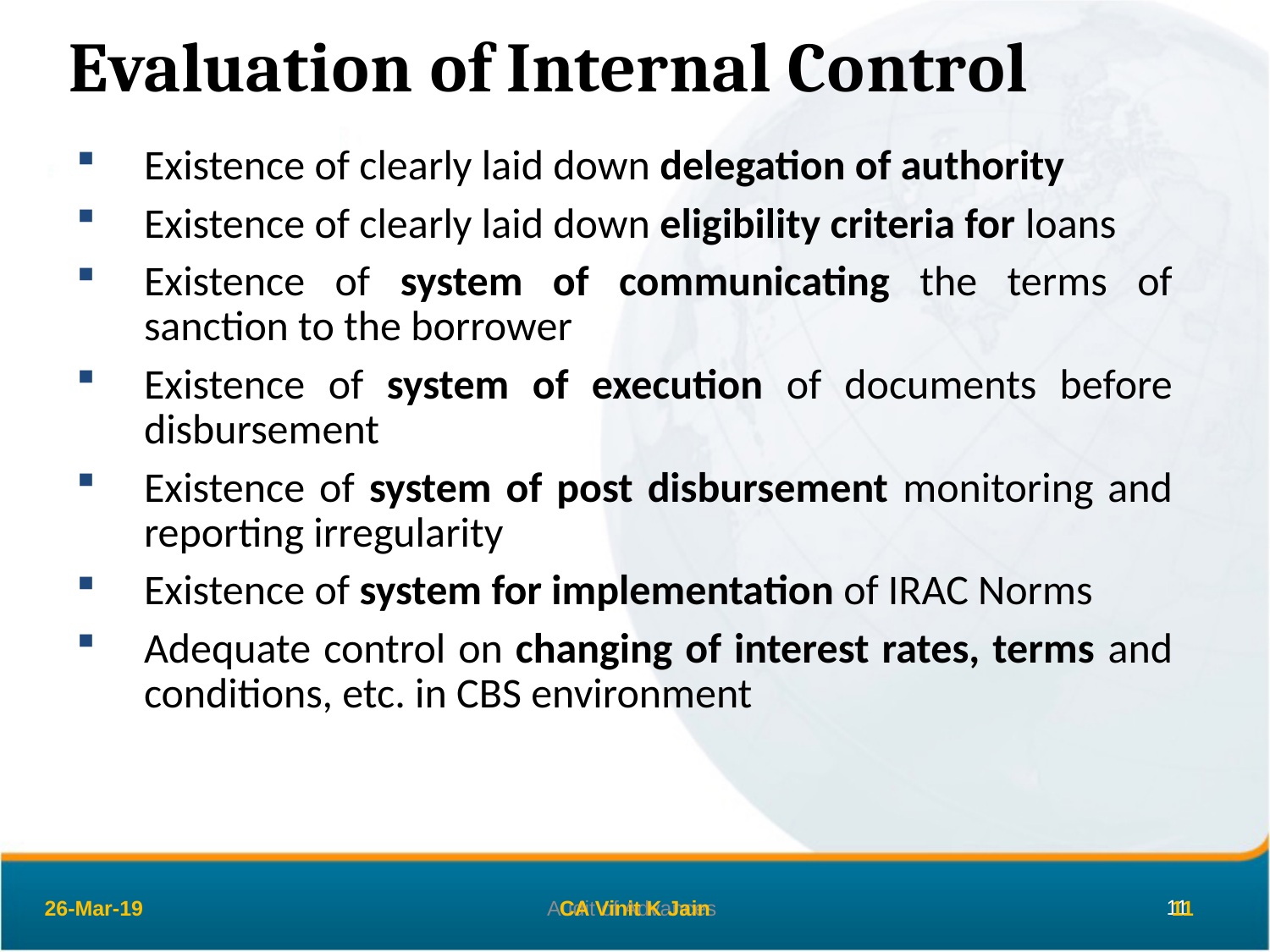

Evaluation of Internal Control
Existence of clearly laid down delegation of authority
Existence of clearly laid down eligibility criteria for loans
Existence of system of communicating the terms of sanction to the borrower
Existence of system of execution of documents before disbursement
Existence of system of post disbursement monitoring and reporting irregularity
Existence of system for implementation of IRAC Norms
Adequate control on changing of interest rates, terms and conditions, etc. in CBS environment
26-Mar-19
Audit of Advances
CA Vinit K Jain
11
11